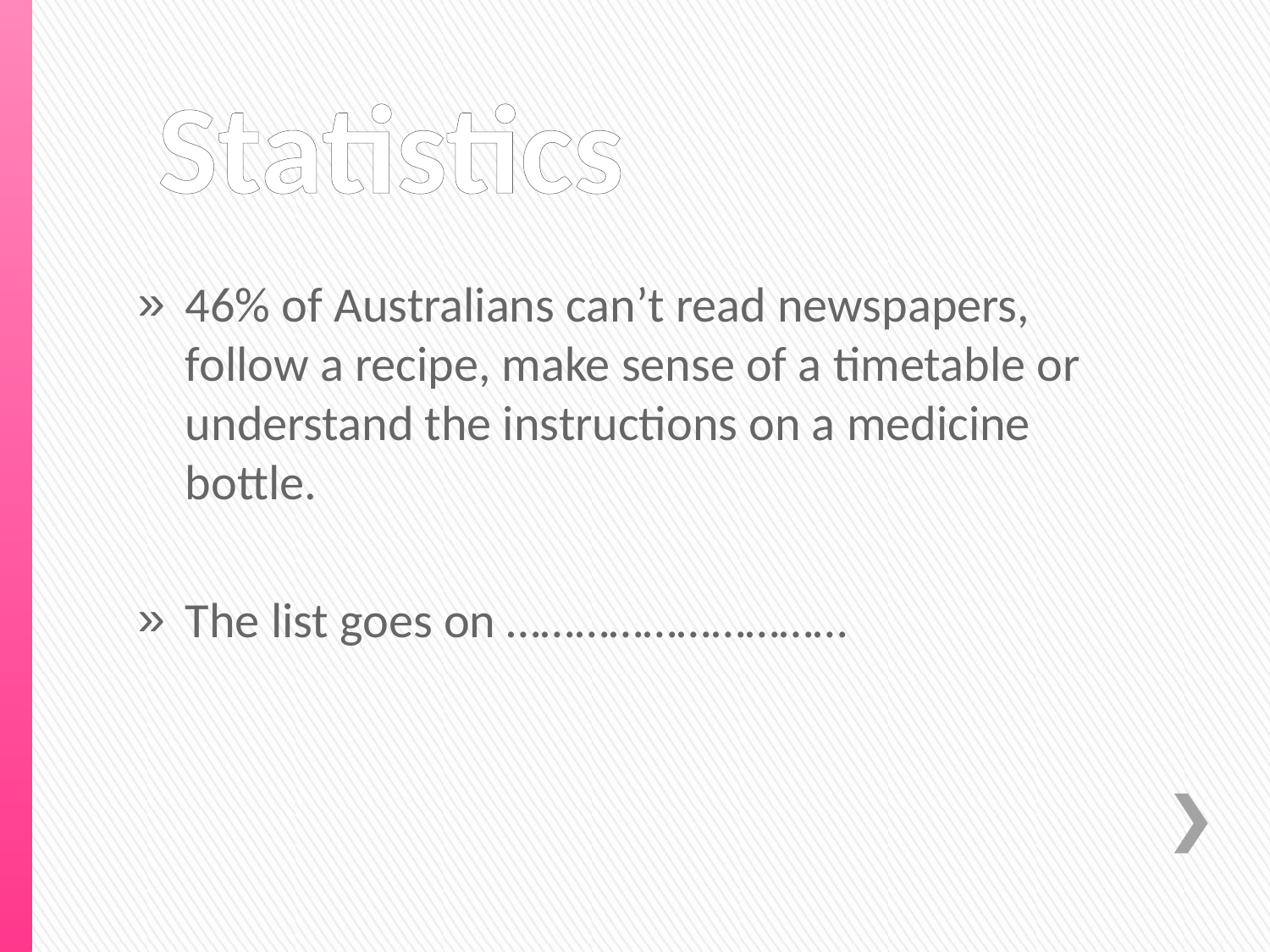

# Statistics
46% of Australians can’t read newspapers, follow a recipe, make sense of a timetable or understand the instructions on a medicine bottle.

The list goes on …………………………